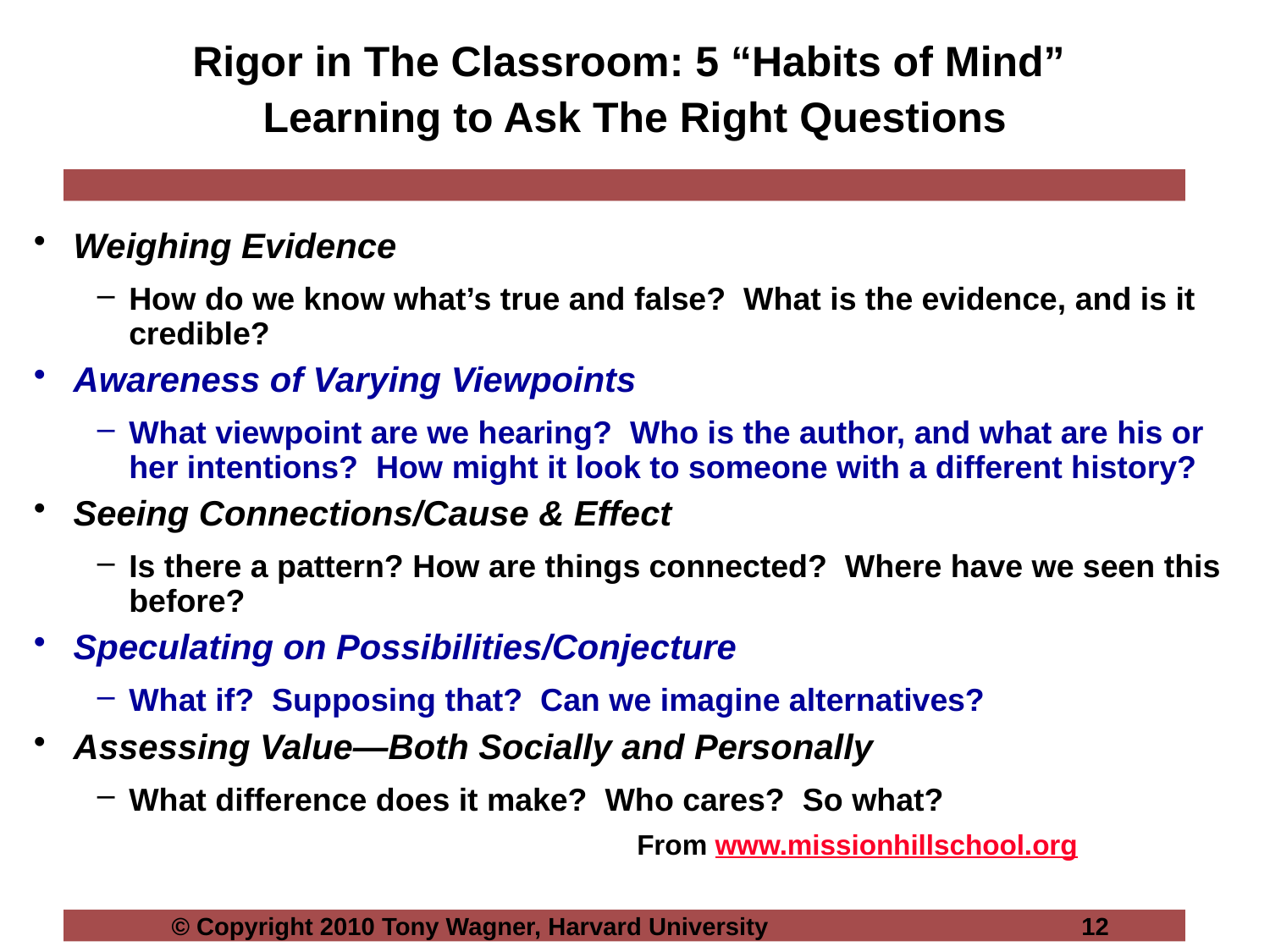

# Rigor in The Classroom: 5 “Habits of Mind” Learning to Ask The Right Questions
Weighing Evidence
How do we know what’s true and false?  What is the evidence, and is it credible?
Awareness of Varying Viewpoints
What viewpoint are we hearing?  Who is the author, and what are his or her intentions?  How might it look to someone with a different history?
Seeing Connections/Cause & Effect
Is there a pattern? How are things connected?  Where have we seen this before?
Speculating on Possibilities/Conjecture
What if?  Supposing that?  Can we imagine alternatives?
Assessing Value—Both Socially and Personally
What difference does it make?  Who cares?  So what?
					From www.missionhillschool.org